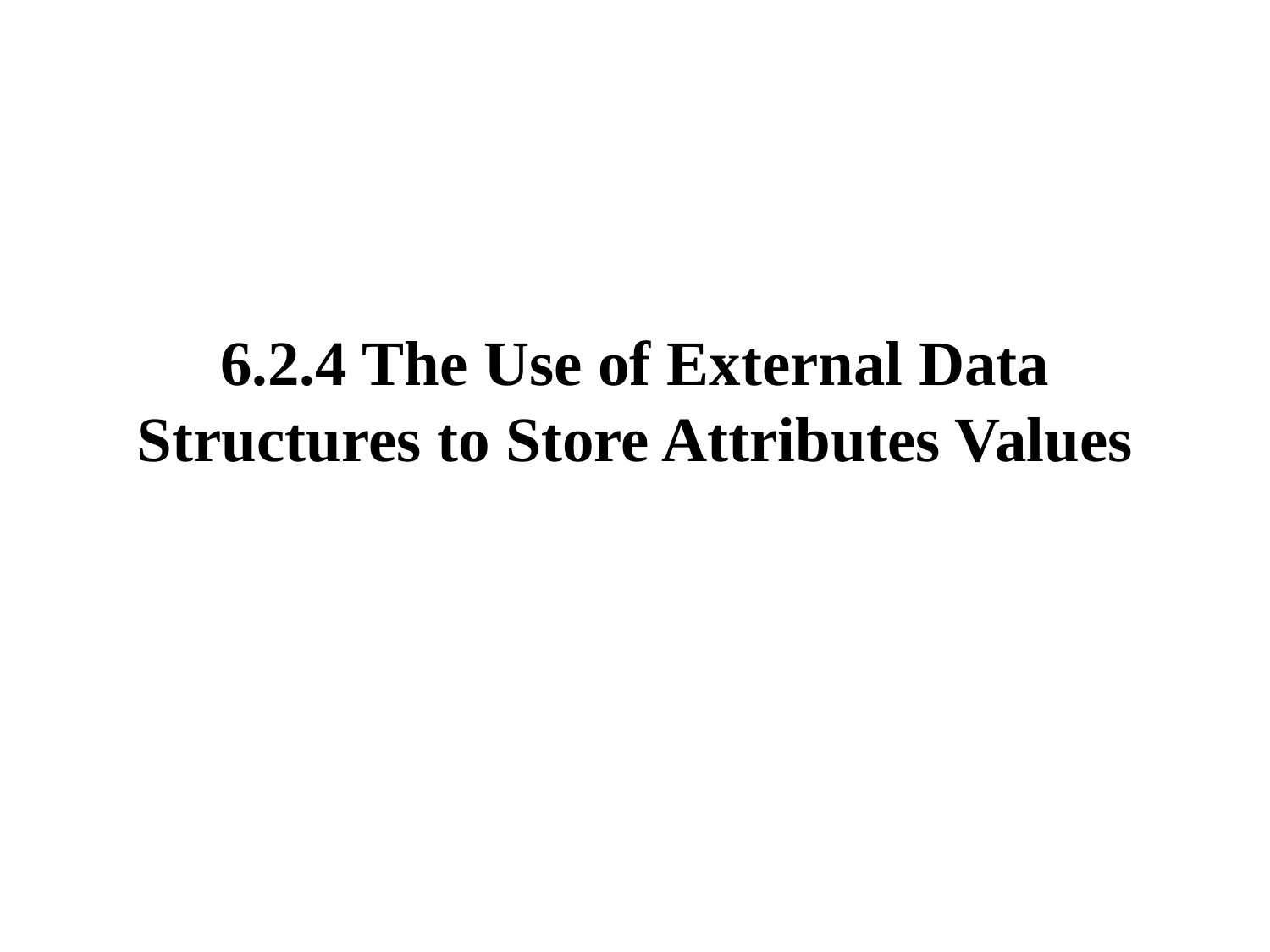

# 6.2.4 The Use of External Data Structures to Store Attributes Values